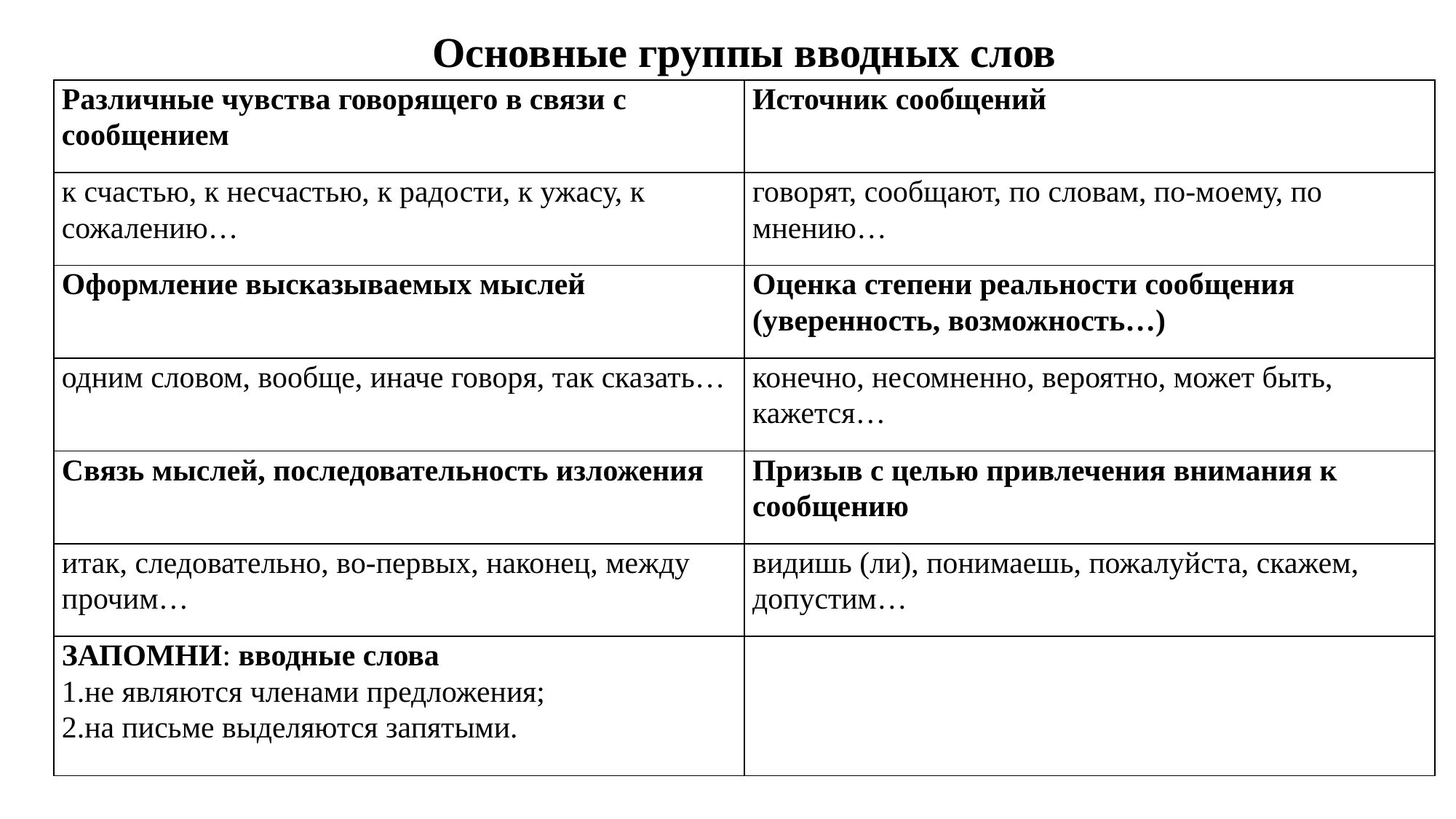

Основные группы вводных слов
| Различные чувства говорящего в связи с сообщением | Источник сообщений |
| --- | --- |
| к счастью, к несчастью, к радости, к ужасу, к сожалению… | говорят, сообщают, по словам, по-моему, по мнению… |
| Оформление высказываемых мыслей | Оценка степени реальности сообщения (уверенность, возможность…) |
| одним словом, вообще, иначе говоря, так сказать… | конечно, несомненно, вероятно, может быть, кажется… |
| Связь мыслей, последовательность изложения | Призыв с целью привлечения внимания к сообщению |
| итак, следовательно, во-первых, наконец, между прочим… | видишь (ли), понимаешь, пожалуйста, скажем, допустим… |
| ЗАПОМНИ: вводные слова 1.не являются членами предложения; 2.на письме выделяются запятыми. |  |